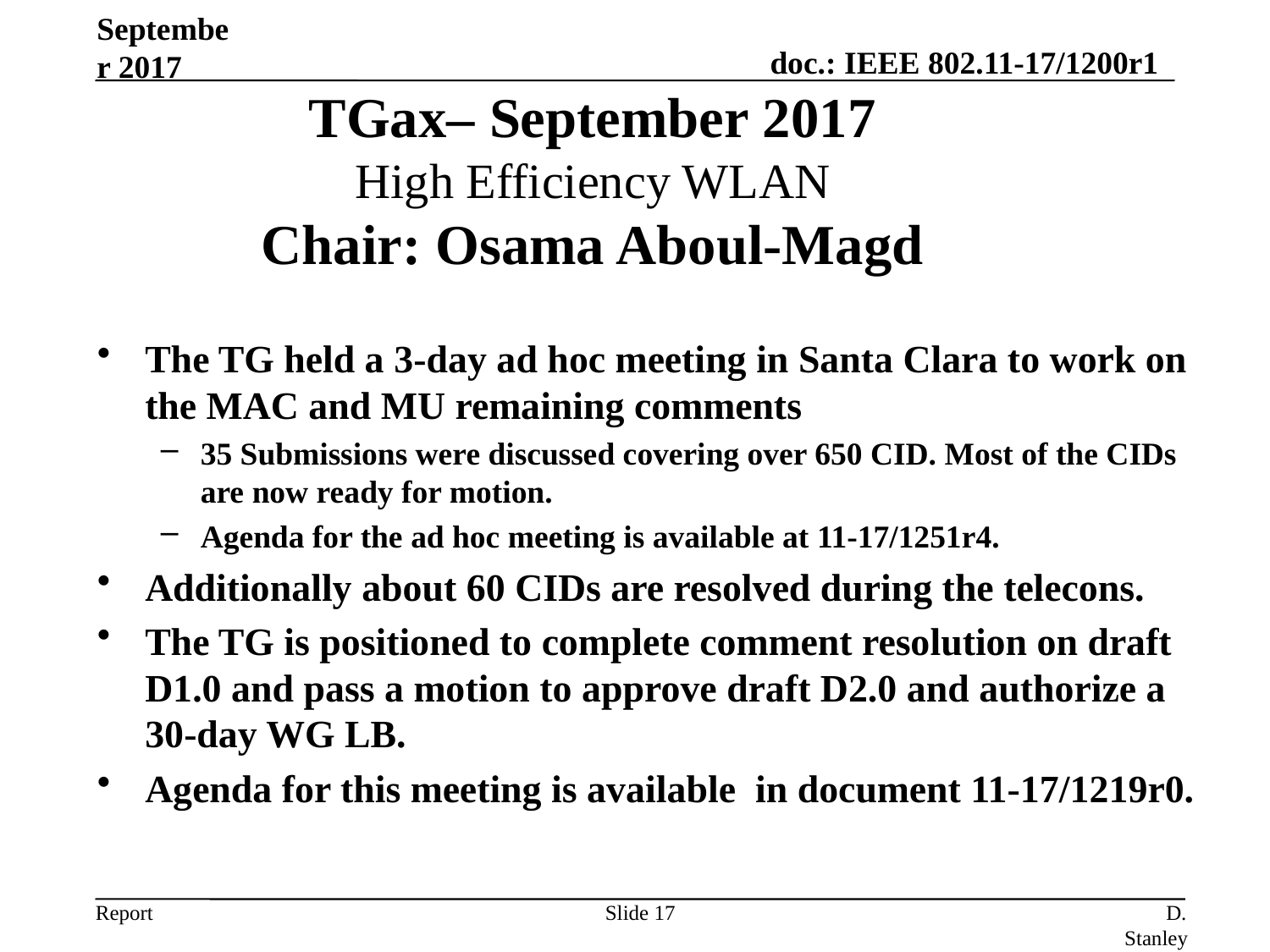

September 2017
TGax– September 2017
High Efficiency WLAN
Chair: Osama Aboul-Magd
The TG held a 3-day ad hoc meeting in Santa Clara to work on the MAC and MU remaining comments
35 Submissions were discussed covering over 650 CID. Most of the CIDs are now ready for motion.
Agenda for the ad hoc meeting is available at 11-17/1251r4.
Additionally about 60 CIDs are resolved during the telecons.
The TG is positioned to complete comment resolution on draft D1.0 and pass a motion to approve draft D2.0 and authorize a 30-day WG LB.
Agenda for this meeting is available  in document 11-17/1219r0.

Slide 17
D. Stanley, HP Enterprise